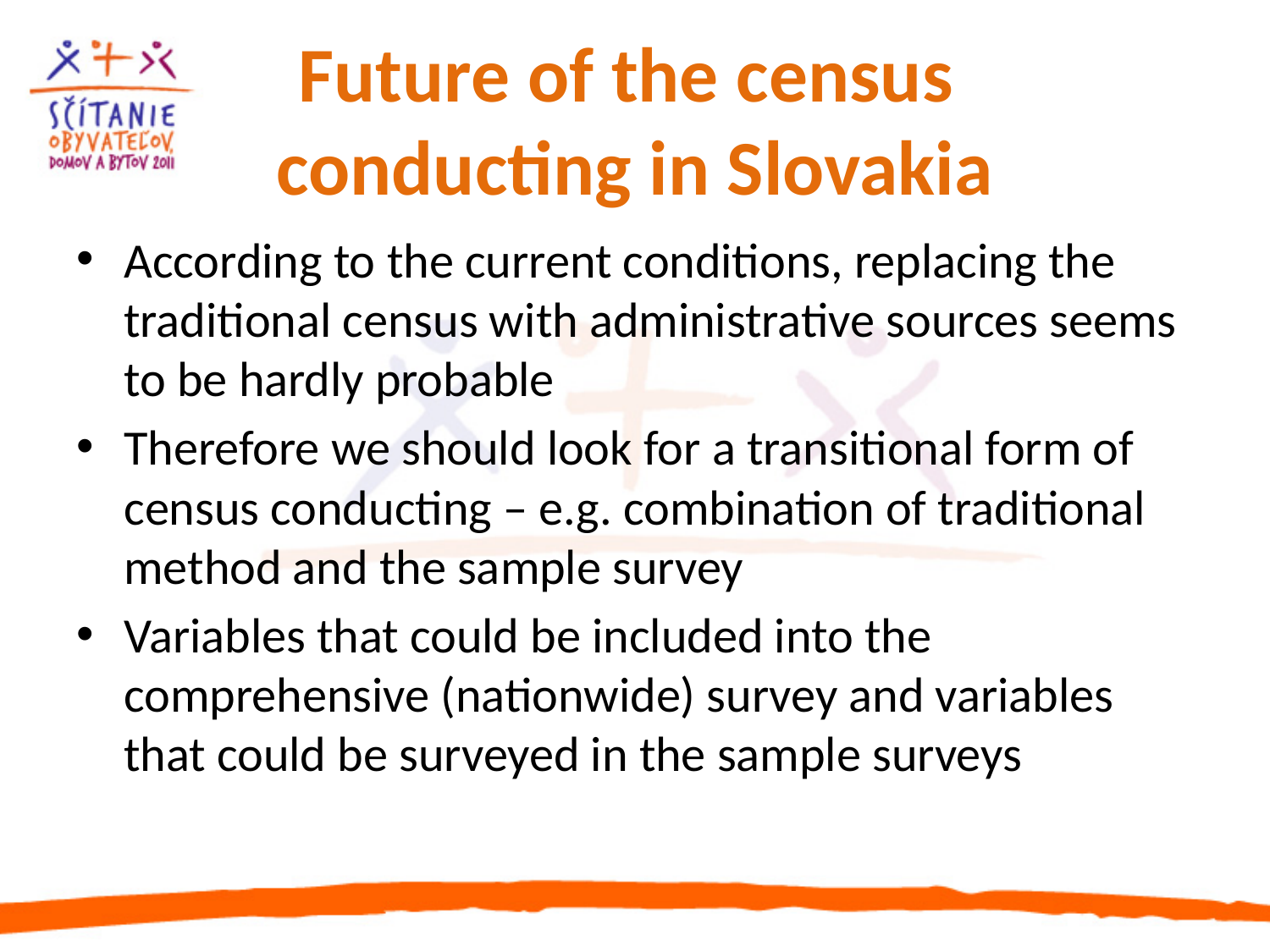

# Future of the census conducting in Slovakia
According to the current conditions, replacing the traditional census with administrative sources seems to be hardly probable
Therefore we should look for a transitional form of census conducting – e.g. combination of traditional method and the sample survey
Variables that could be included into the comprehensive (nationwide) survey and variables that could be surveyed in the sample surveys